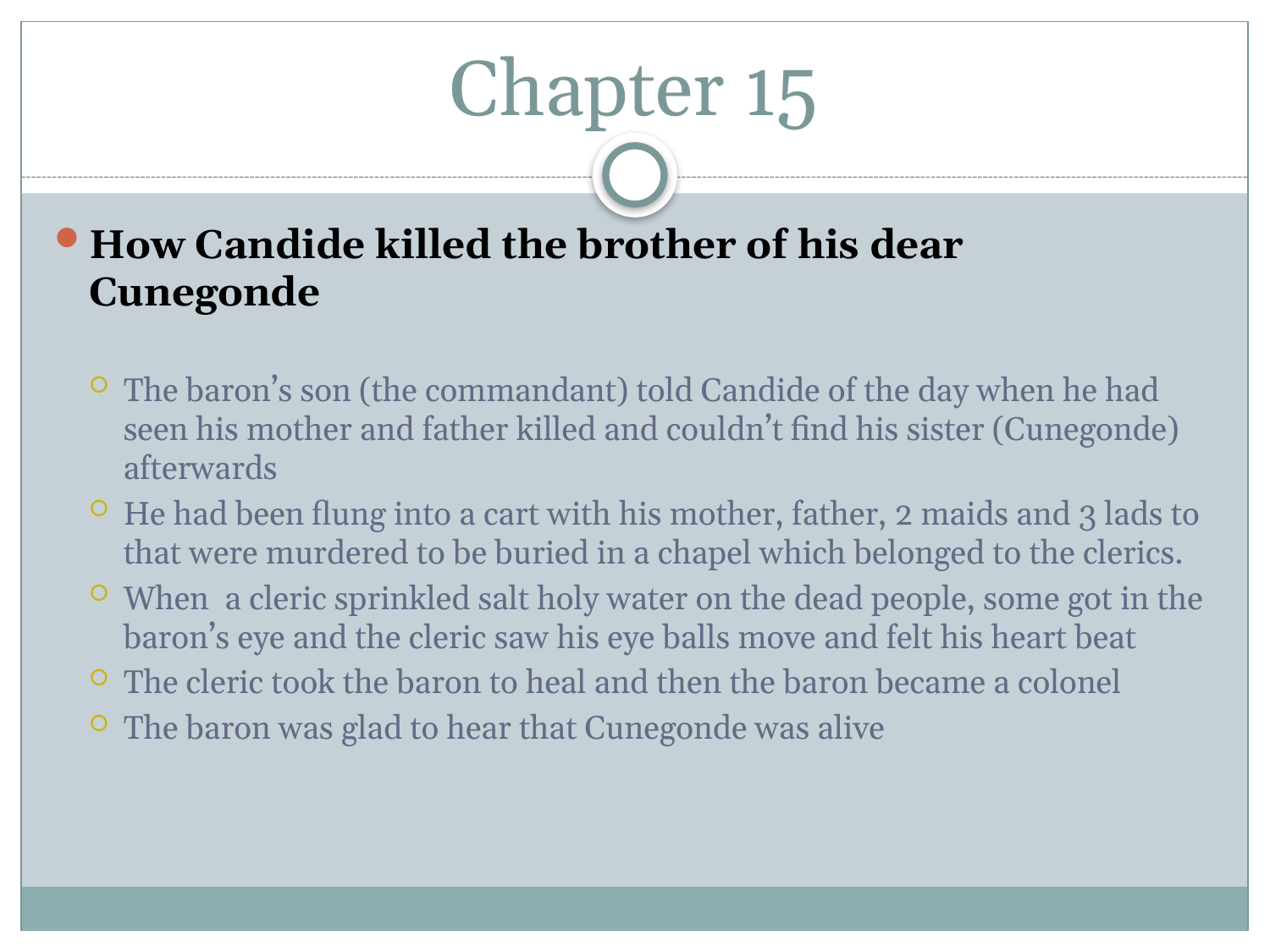

# Chapter 15
How Candide killed the brother of his dear Cunegonde
The baron’s son (the commandant) told Candide of the day when he had seen his mother and father killed and couldn’t find his sister (Cunegonde) afterwards
He had been flung into a cart with his mother, father, 2 maids and 3 lads to that were murdered to be buried in a chapel which belonged to the clerics.
When  a cleric sprinkled salt holy water on the dead people, some got in the baron’s eye and the cleric saw his eye balls move and felt his heart beat
The cleric took the baron to heal and then the baron became a colonel
The baron was glad to hear that Cunegonde was alive